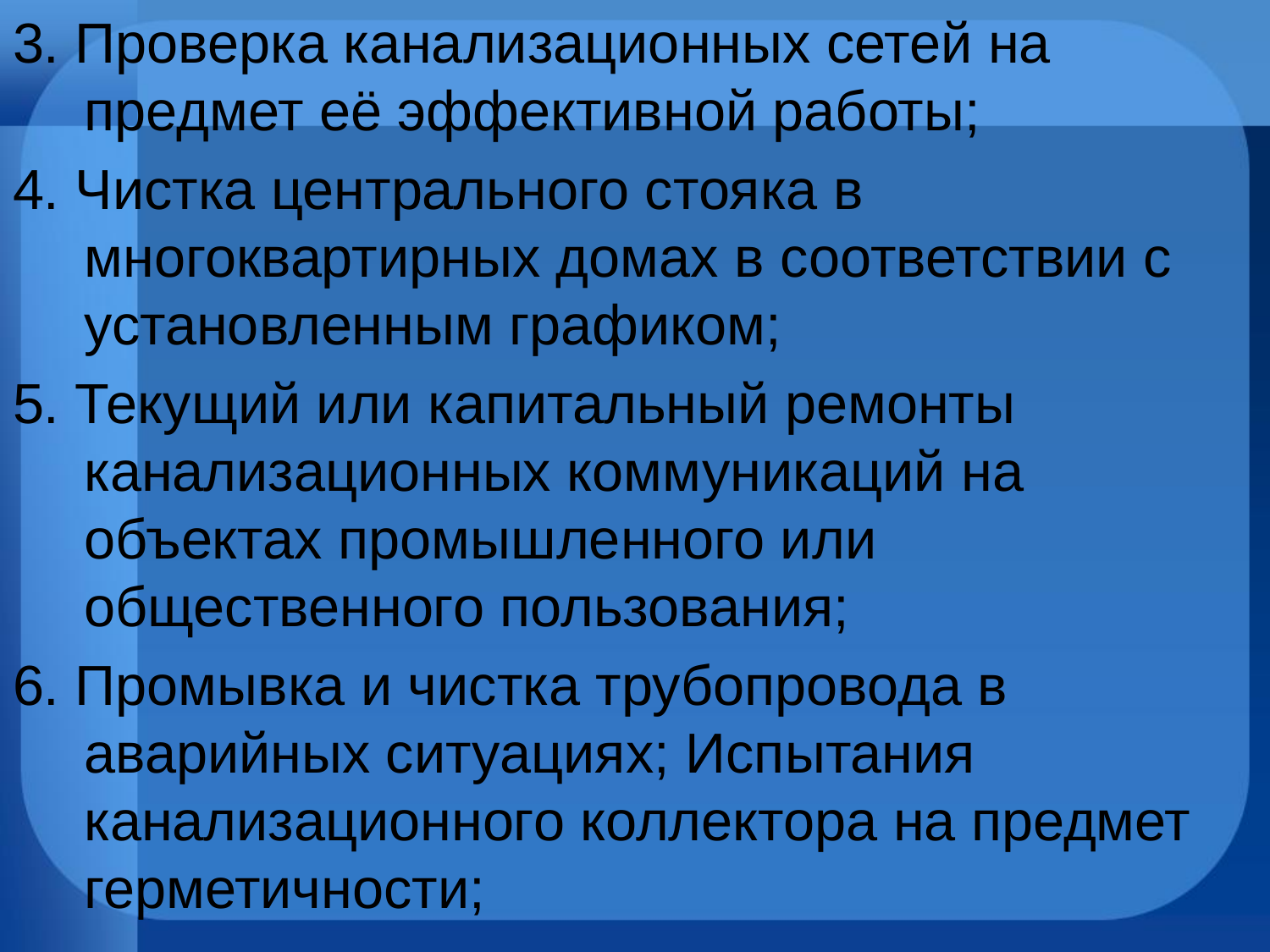

3. Проверка канализационных сетей на предмет её эффективной работы;
4. Чистка центрального стояка в многоквартирных домах в соответствии с установленным графиком;
5. Текущий или капитальный ремонты канализационных коммуникаций на объектах промышленного или общественного пользования;
6. Промывка и чистка трубопровода в аварийных ситуациях; Испытания канализационного коллектора на предмет герметичности;
#